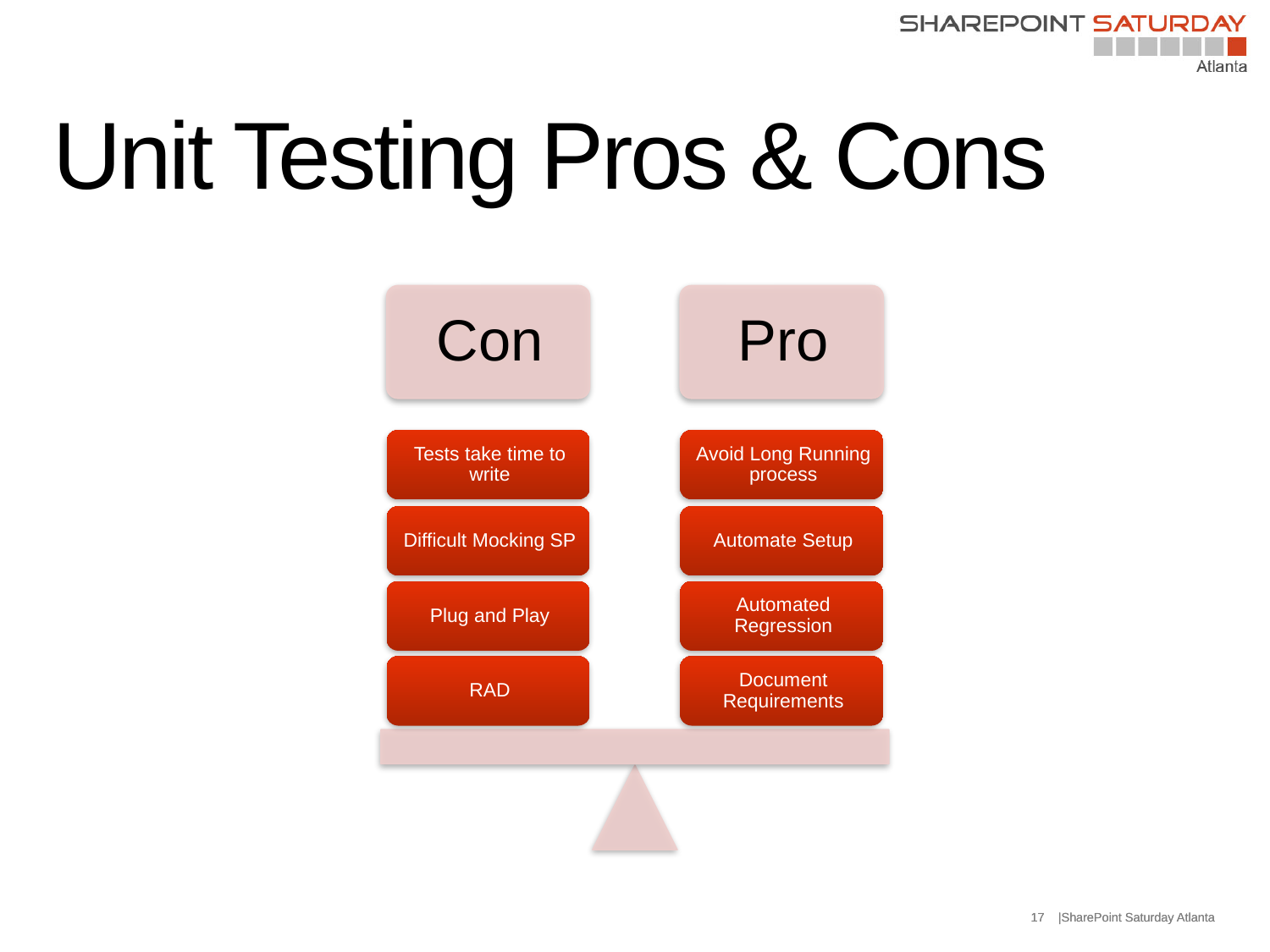

# Unit Testing Pros & Cons
Con
Pro
Document Requirements
Automated Regression
Automate Setup
Avoid Long Running process
RAD
Plug and Play
Difficult Mocking SP
Tests take time to write